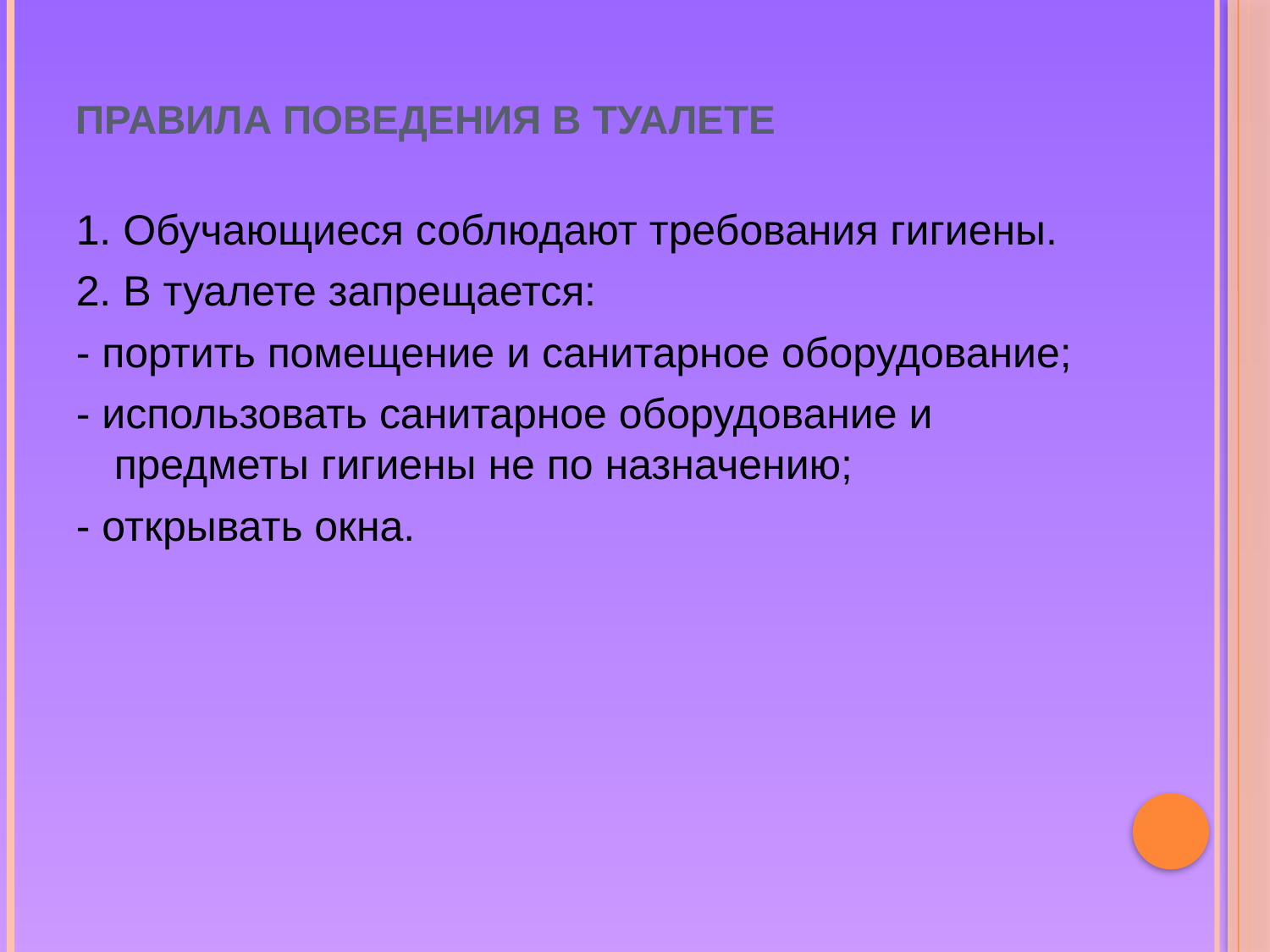

# Правила поведения в туалете

1. Обучающиеся соблюдают требования гигиены.
2. В туалете запрещается:
- портить помещение и санитарное оборудование;
- использовать санитарное оборудование и предметы гигиены не по назначению;
- открывать окна.